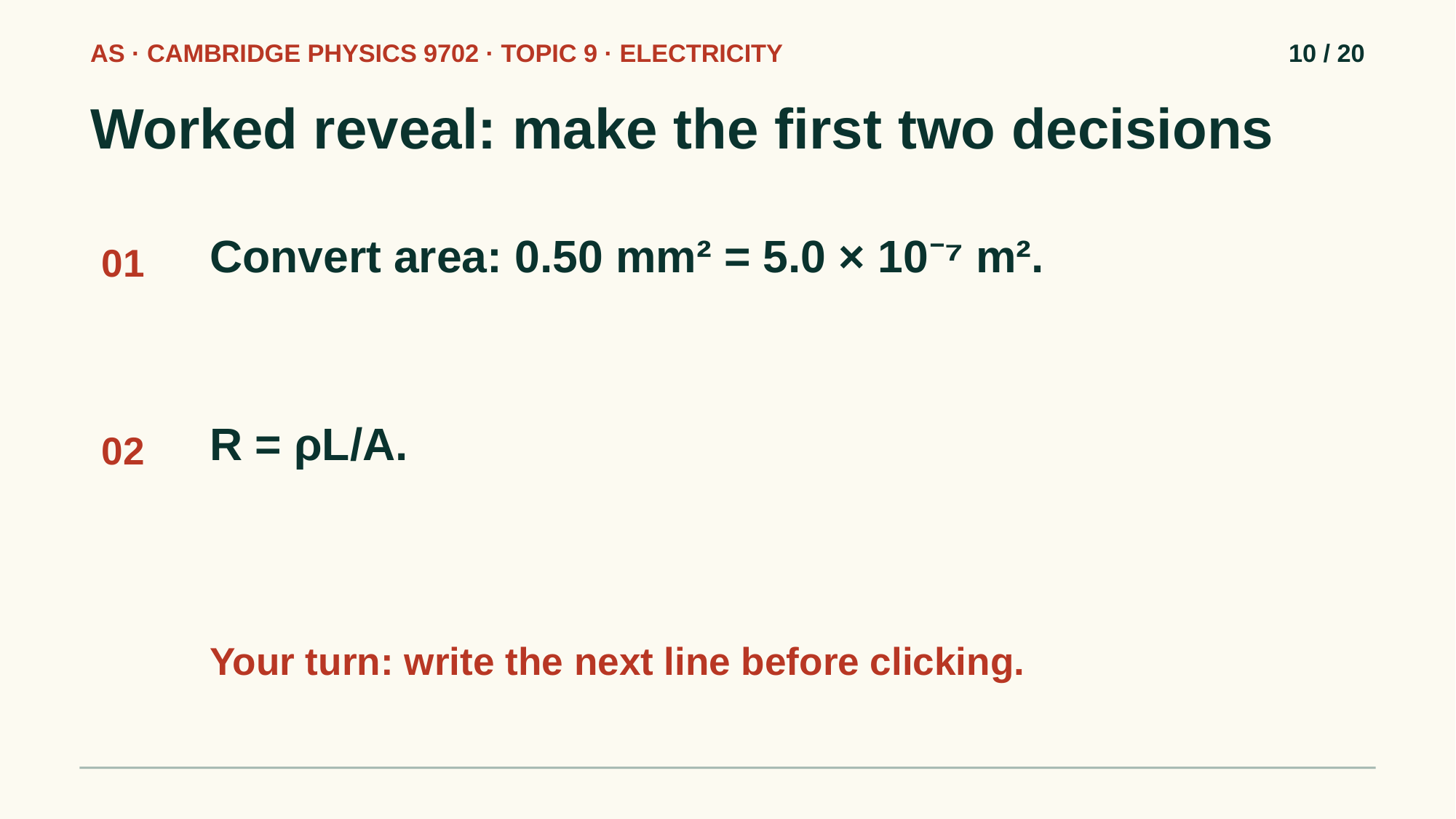

AS · CAMBRIDGE PHYSICS 9702 · TOPIC 9 · ELECTRICITY
10 / 20
Worked reveal: make the first two decisions
Convert area: 0.50 mm² = 5.0 × 10⁻⁷ m².
01
R = ρL/A.
02
Your turn: write the next line before clicking.